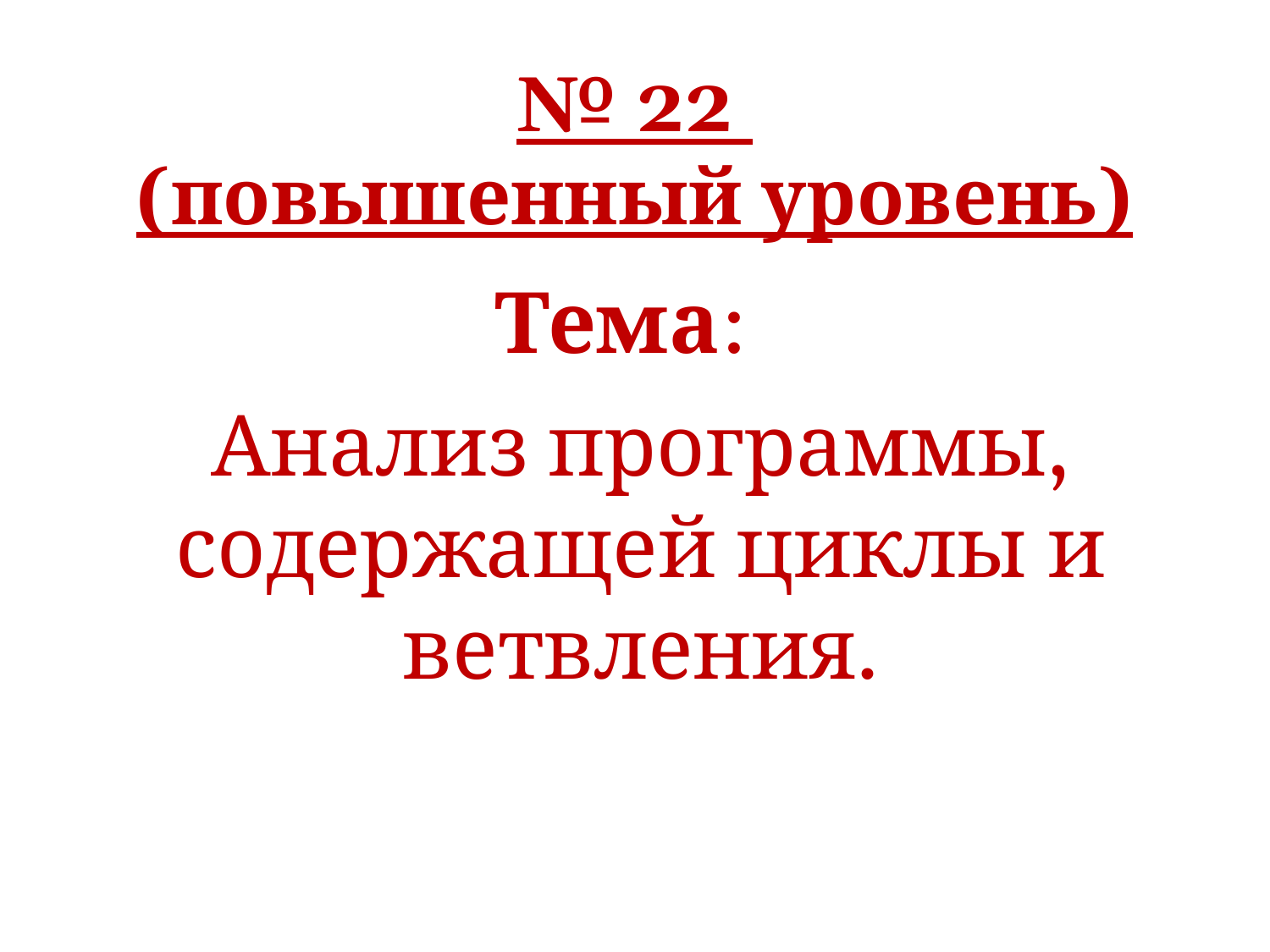

# № 22 (повышенный уровень)

Тема:
Анализ программы, содержащей циклы и ветвления.